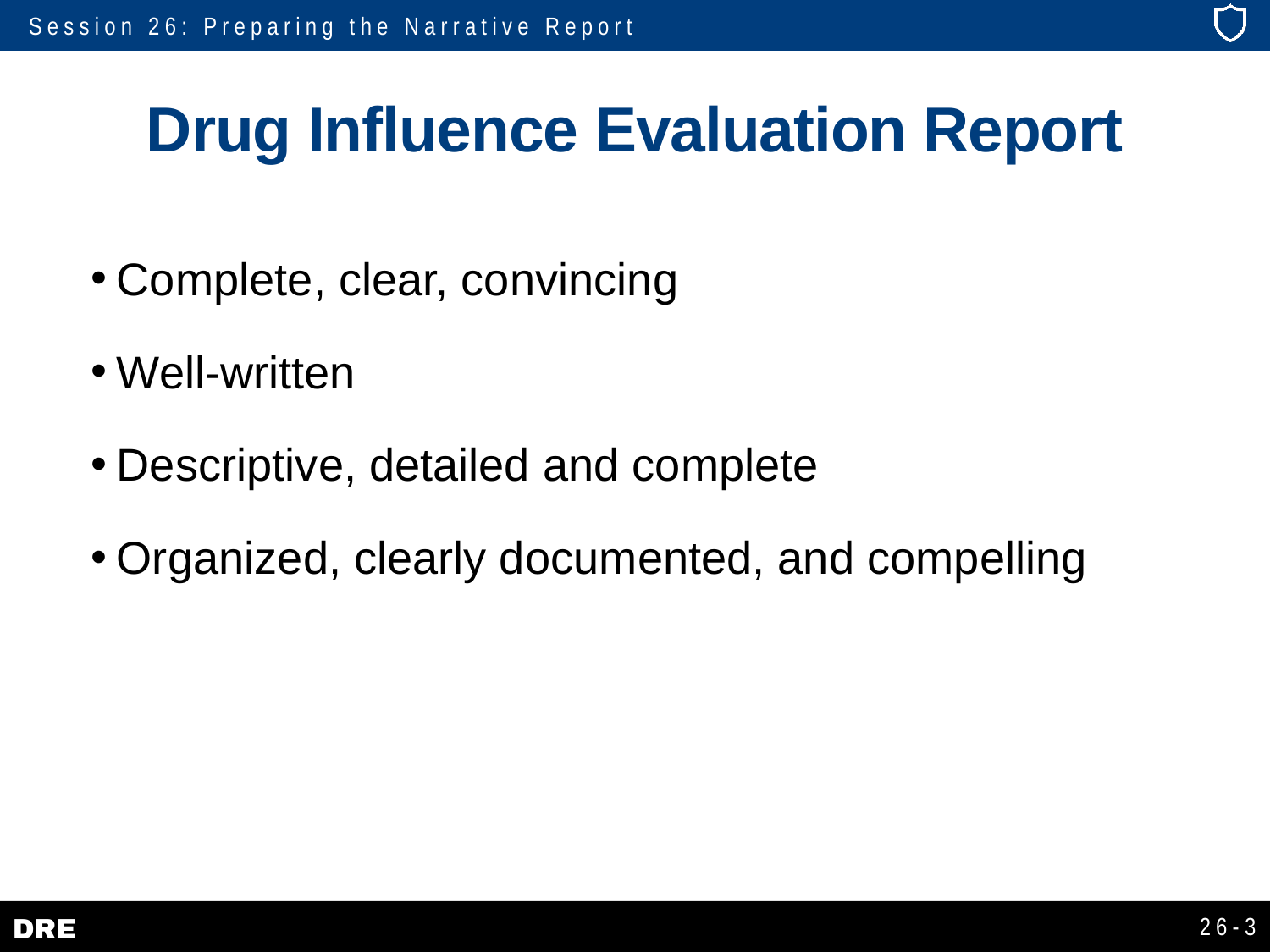

# Drug Influence Evaluation Report
Complete, clear, convincing
Well-written
Descriptive, detailed and complete
Organized, clearly documented, and compelling
26-3